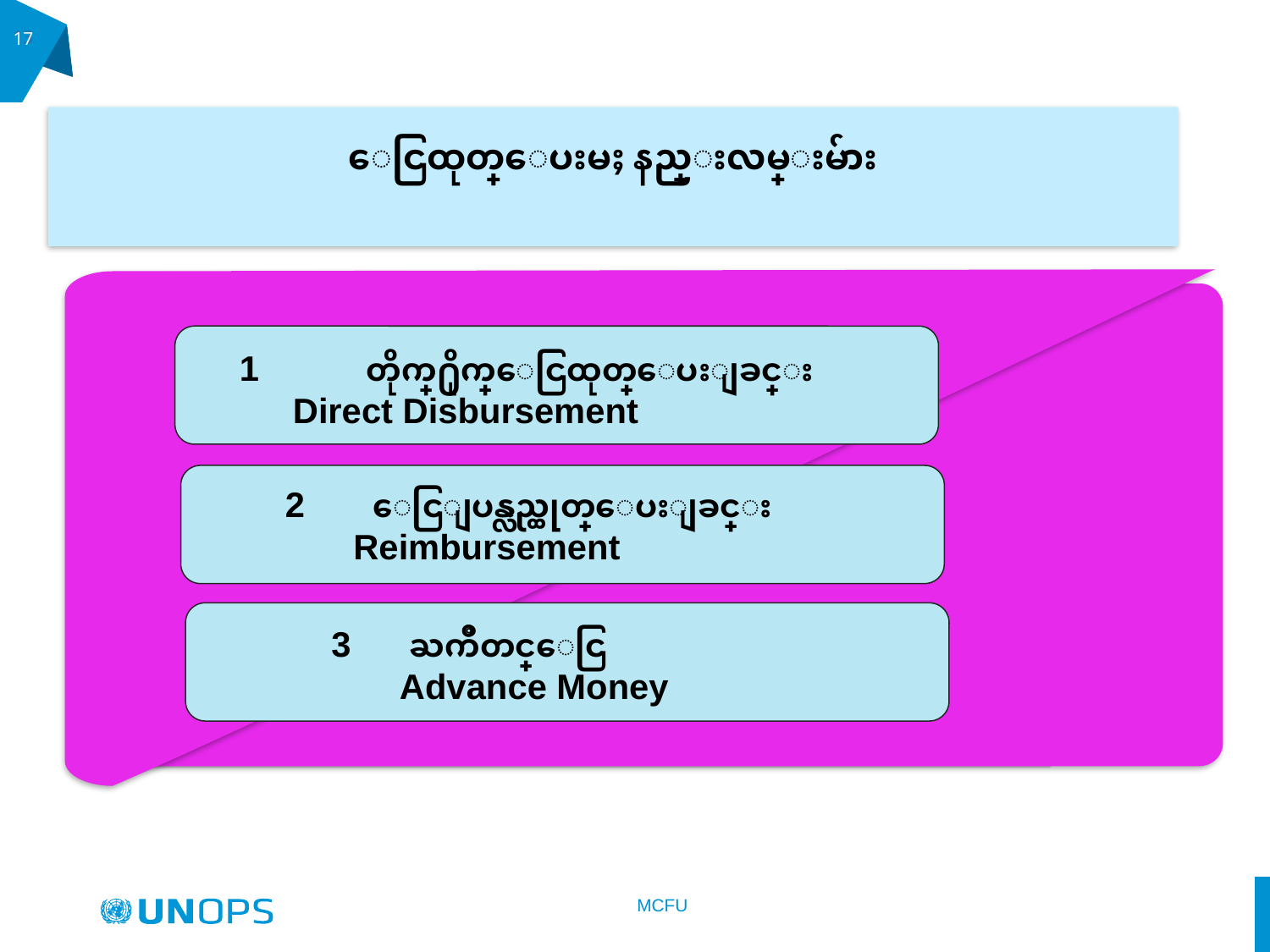

13
17
ေငြထုတ္ေပးမႈ နည္းလမ္းမ်ား

1	တိုက္႐ိုက္ေငြထုတ္ေပးျခင္း
            Direct Disbursement

    2	ေငြျပန္လည္ထုတ္ေပးျခင္း
           Reimbursement

     3	ႀကိဳတင္ေငြ
            Advance Money
MCFU